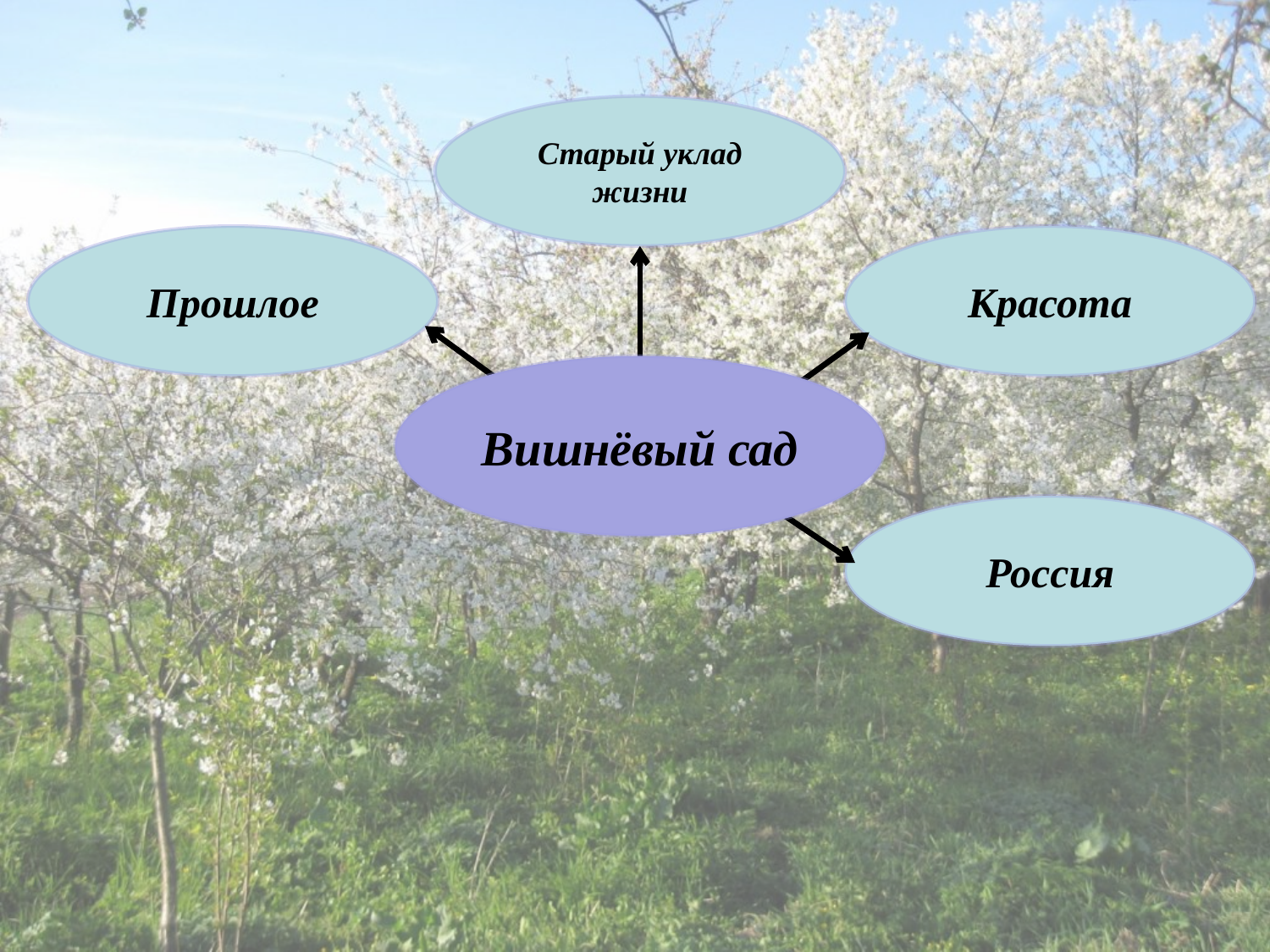

Старый уклад жизни
Прошлое
Вишнёвый сад
Красота
Россия